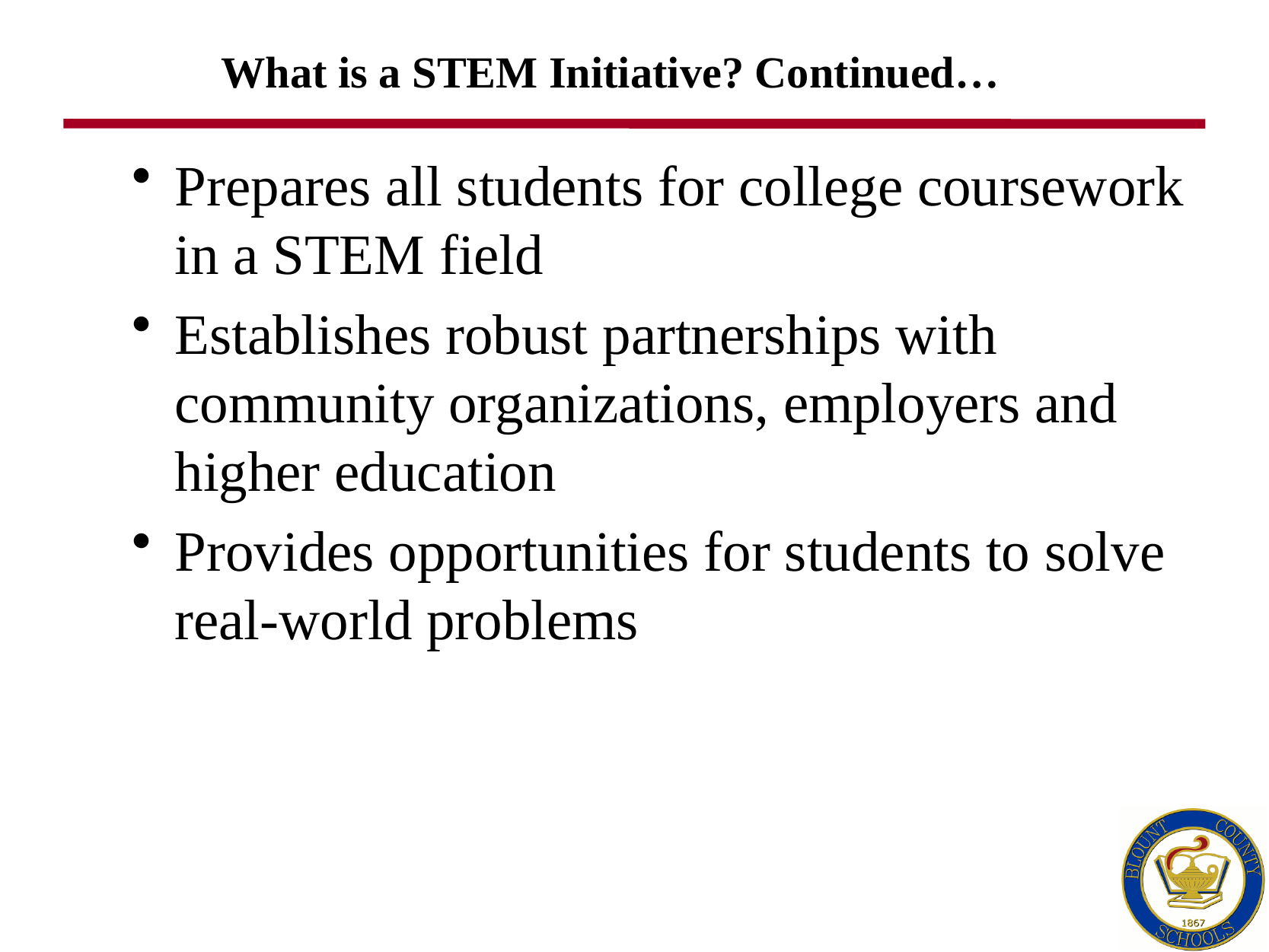

What is a STEM Initiative? Continued…

Prepares all students for college coursework in a STEM field
Establishes robust partnerships with community organizations, employers and higher education
Provides opportunities for students to solve real-world problems